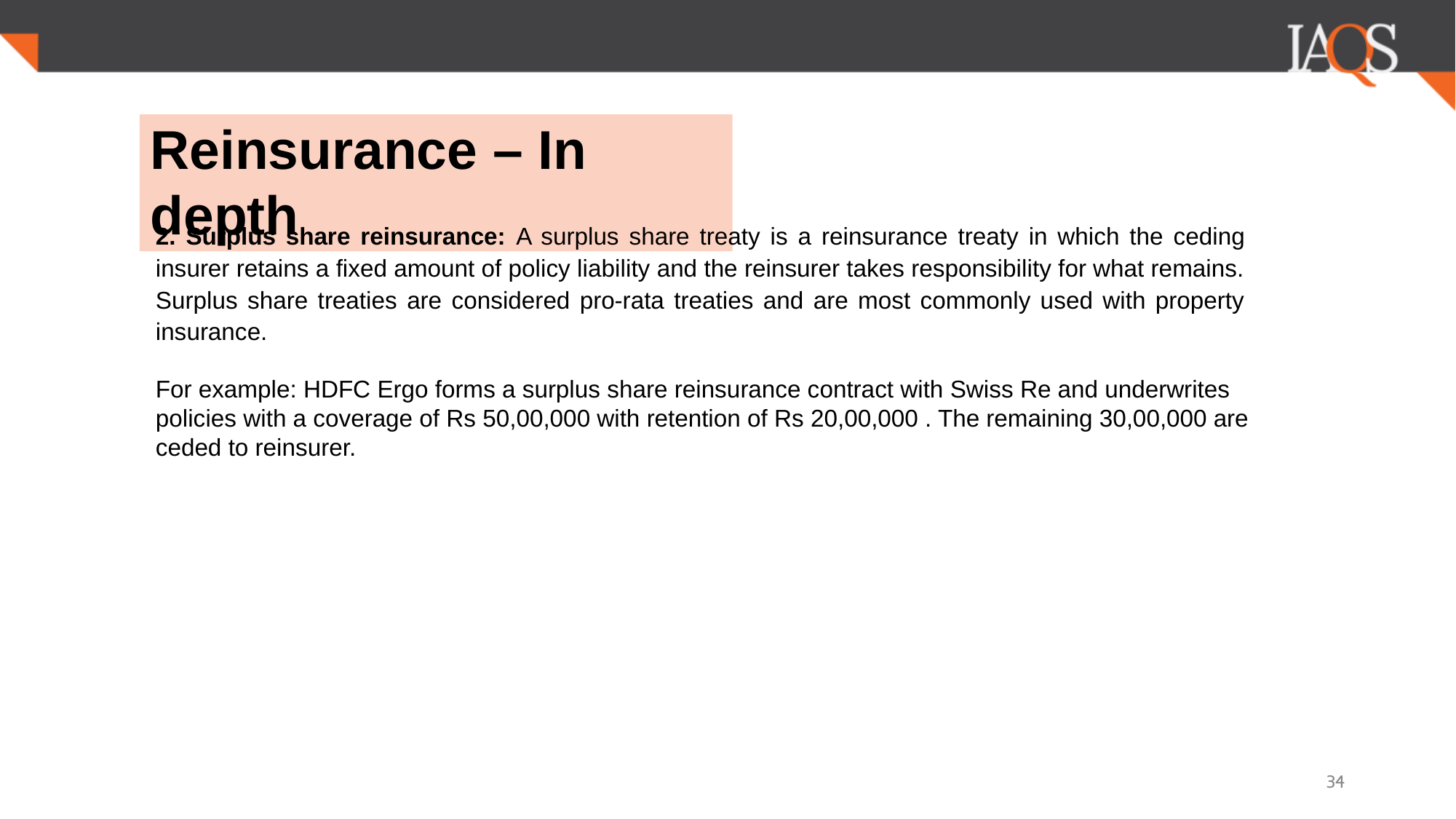

# Reinsurance – In depth
2. Surplus share reinsurance: A surplus share treaty is a reinsurance treaty in which the ceding insurer retains a fixed amount of policy liability and the reinsurer takes responsibility for what remains. Surplus share treaties are considered pro-rata treaties and are most commonly used with property insurance.
For example: HDFC Ergo forms a surplus share reinsurance contract with Swiss Re and underwrites policies with a coverage of Rs 50,00,000 with retention of Rs 20,00,000 . The remaining 30,00,000 are ceded to reinsurer.
34